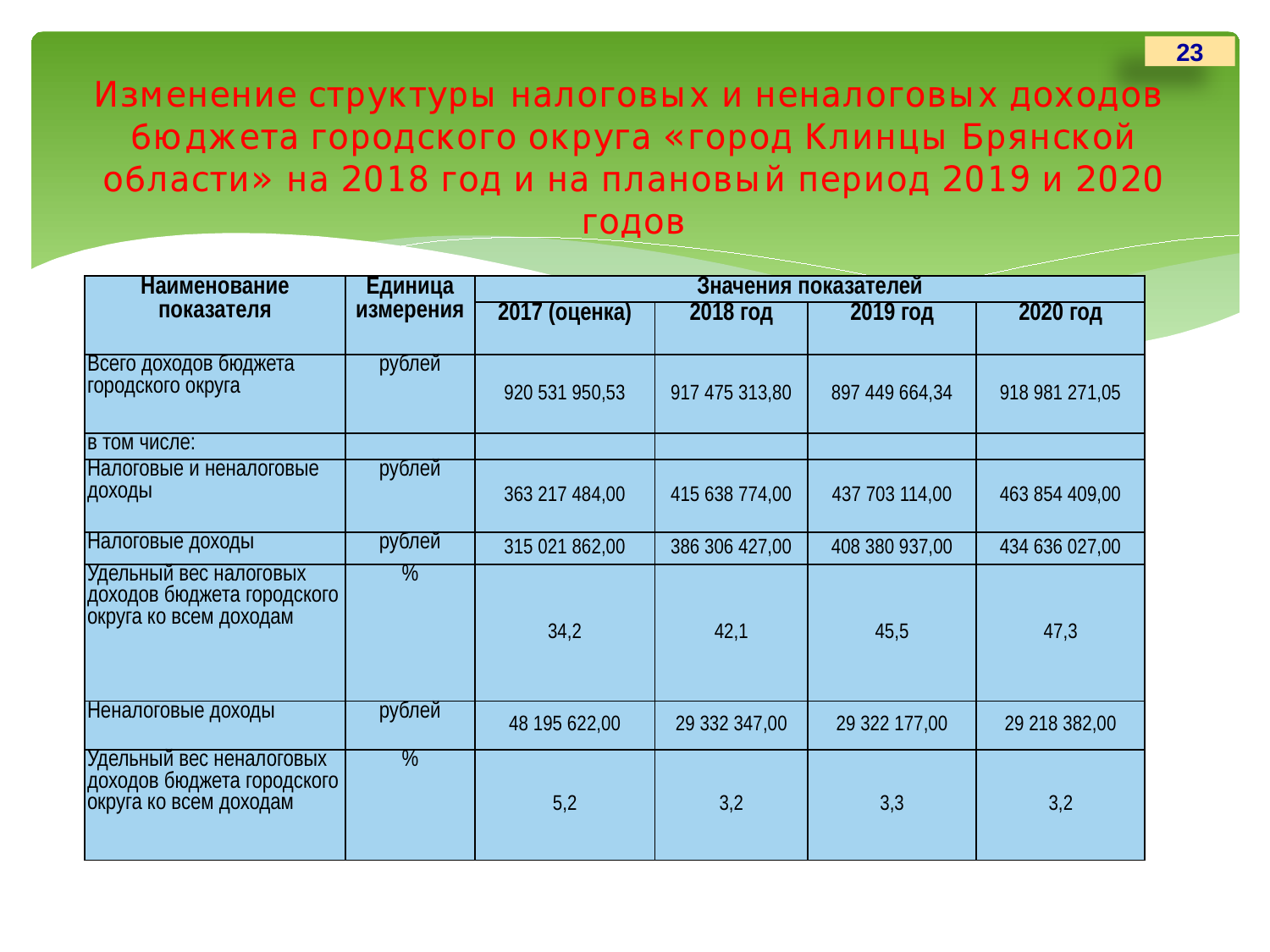

23
# Изменение структуры налоговых и неналоговых доходов бюджета городского округа «город Клинцы Брянской области» на 2018 год и на плановый период 2019 и 2020 годов
| Наименование показателя | Единица измерения | Значения показателей |  |  |  |
| --- | --- | --- | --- | --- | --- |
|  |  | 2017 (оценка) | 2018 год | 2019 год | 2020 год |
| Всего доходов бюджета городского округа | рублей | 920 531 950,53 | 917 475 313,80 | 897 449 664,34 | 918 981 271,05 |
| в том числе: |  |  |  |  |  |
| Налоговые и неналоговые доходы | рублей | 363 217 484,00 | 415 638 774,00 | 437 703 114,00 | 463 854 409,00 |
| Налоговые доходы | рублей | 315 021 862,00 | 386 306 427,00 | 408 380 937,00 | 434 636 027,00 |
| Удельный вес налоговых доходов бюджета городского округа ко всем доходам | % | 34,2 | 42,1 | 45,5 | 47,3 |
| Неналоговые доходы | рублей | 48 195 622,00 | 29 332 347,00 | 29 322 177,00 | 29 218 382,00 |
| Удельный вес неналоговых доходов бюджета городского округа ко всем доходам | % | 5,2 | 3,2 | 3,3 | 3,2 |